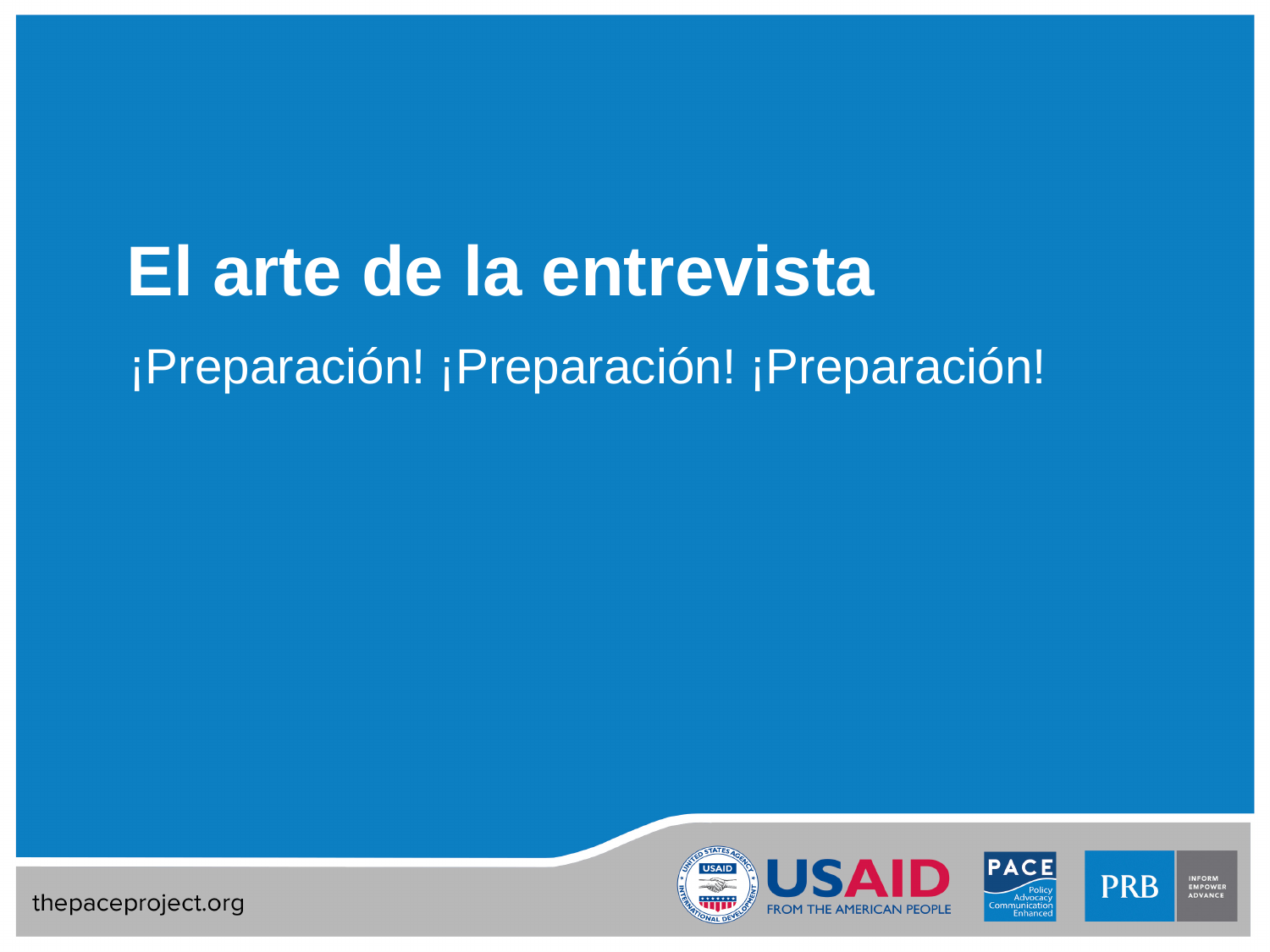

El arte de la entrevista
¡Preparación! ¡Preparación! ¡Preparación!